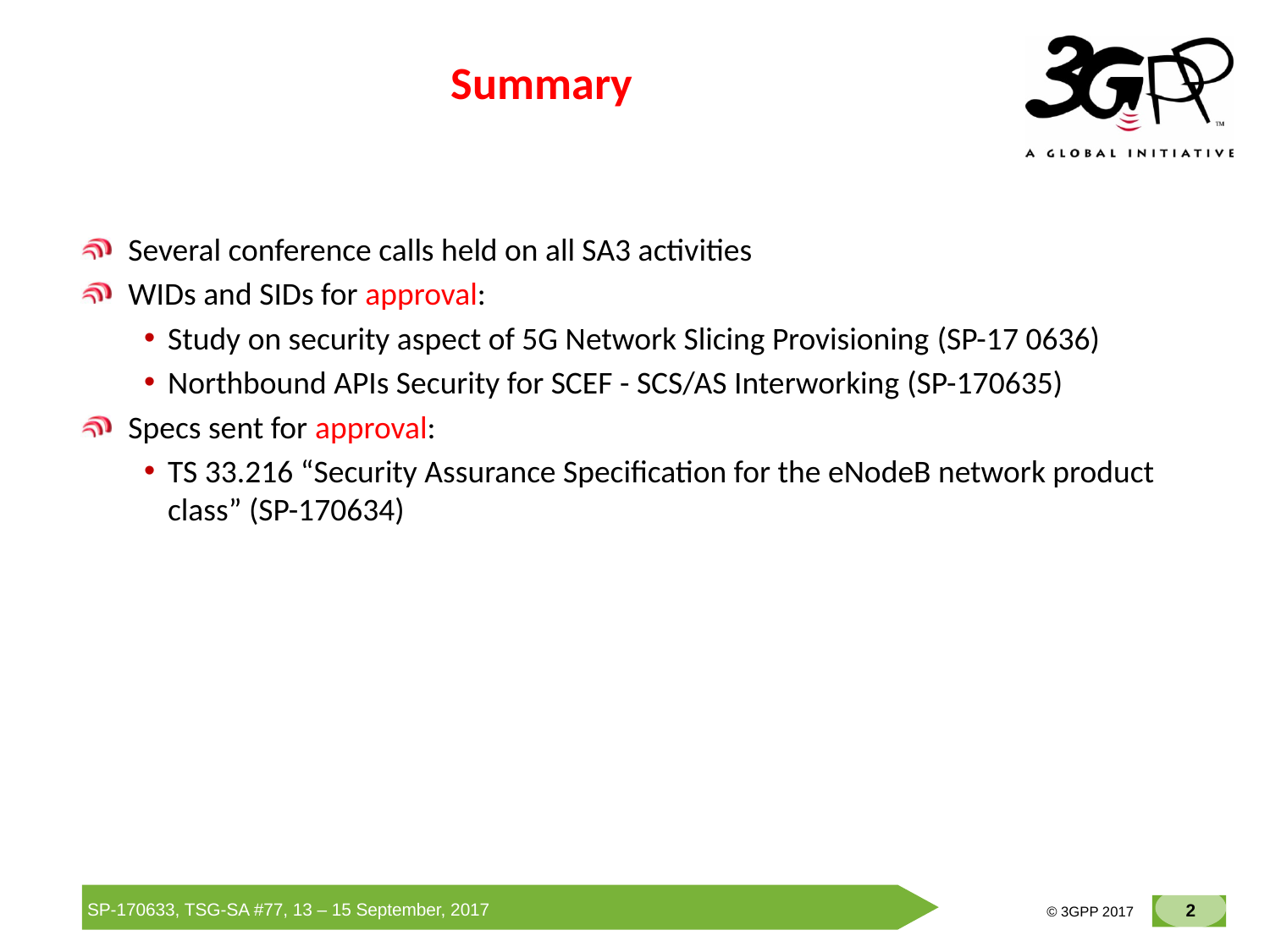

# Summary
Several conference calls held on all SA3 activities
WIDs and SIDs for approval:
Study on security aspect of 5G Network Slicing Provisioning (SP-17 0636)
Northbound APIs Security for SCEF - SCS/AS Interworking (SP-170635)
Specs sent for approval:
TS 33.216 “Security Assurance Specification for the eNodeB network product class” (SP-170634)